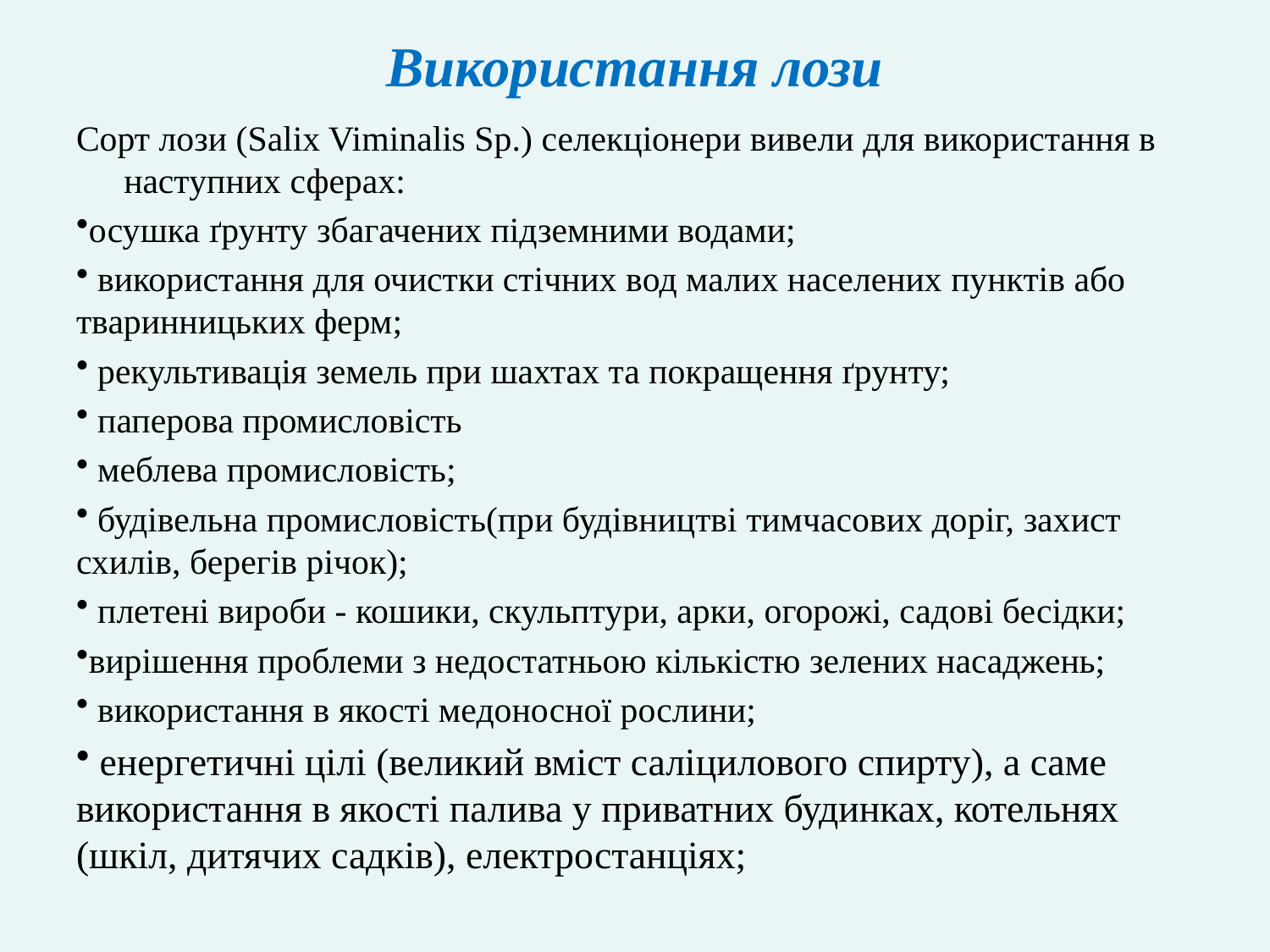

# Використання лози
Сорт лози (Salix Viminalis Sp.) селекціонери вивели для використання в наступних сферах:
осушка ґрунту збагачених підземними водами;
 використання для очистки стічних вод малих населених пунктів або тваринницьких ферм;
 рекультивація земель при шахтах та покращення ґрунту;
 паперова промисловість
 меблева промисловість;
 будівельна промисловість(при будівництві тимчасових доріг, захист схилів, берегів річок);
 плетені вироби - кошики, скульптури, арки, огорожі, садові бесідки;
вирішення проблеми з недостатньою кількістю зелених насаджень;
 використання в якості медоносної рослини;
 енергетичні цілі (великий вміст саліцилового спирту), а саме використання в якості палива у приватних будинках, котельнях (шкіл, дитячих садків), електростанціях;